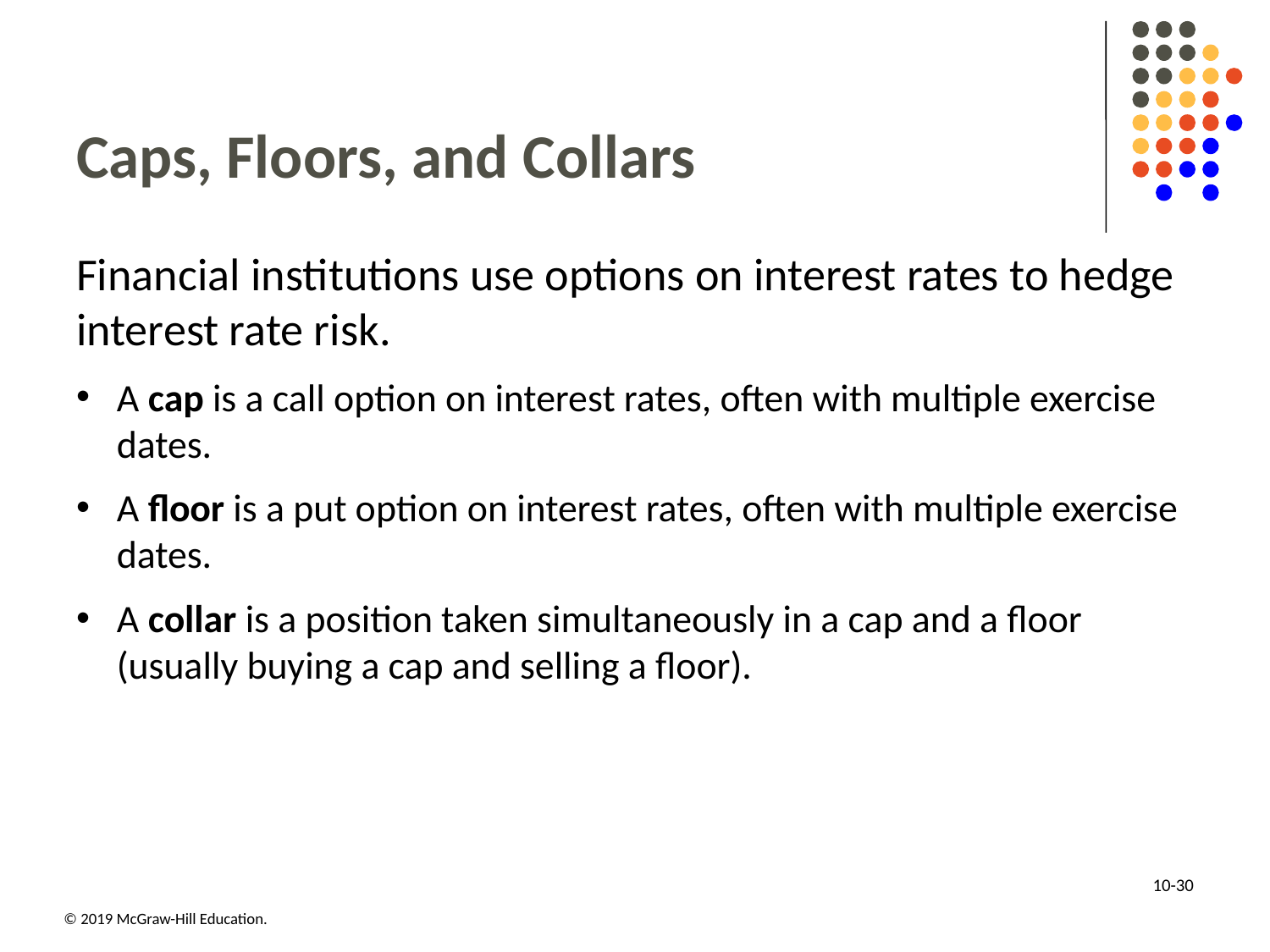

# Caps, Floors, and Collars
Financial institutions use options on interest rates to hedge interest rate risk.
A cap is a call option on interest rates, often with multiple exercise dates.
A floor is a put option on interest rates, often with multiple exercise dates.
A collar is a position taken simultaneously in a cap and a floor (usually buying a cap and selling a floor).
10-30